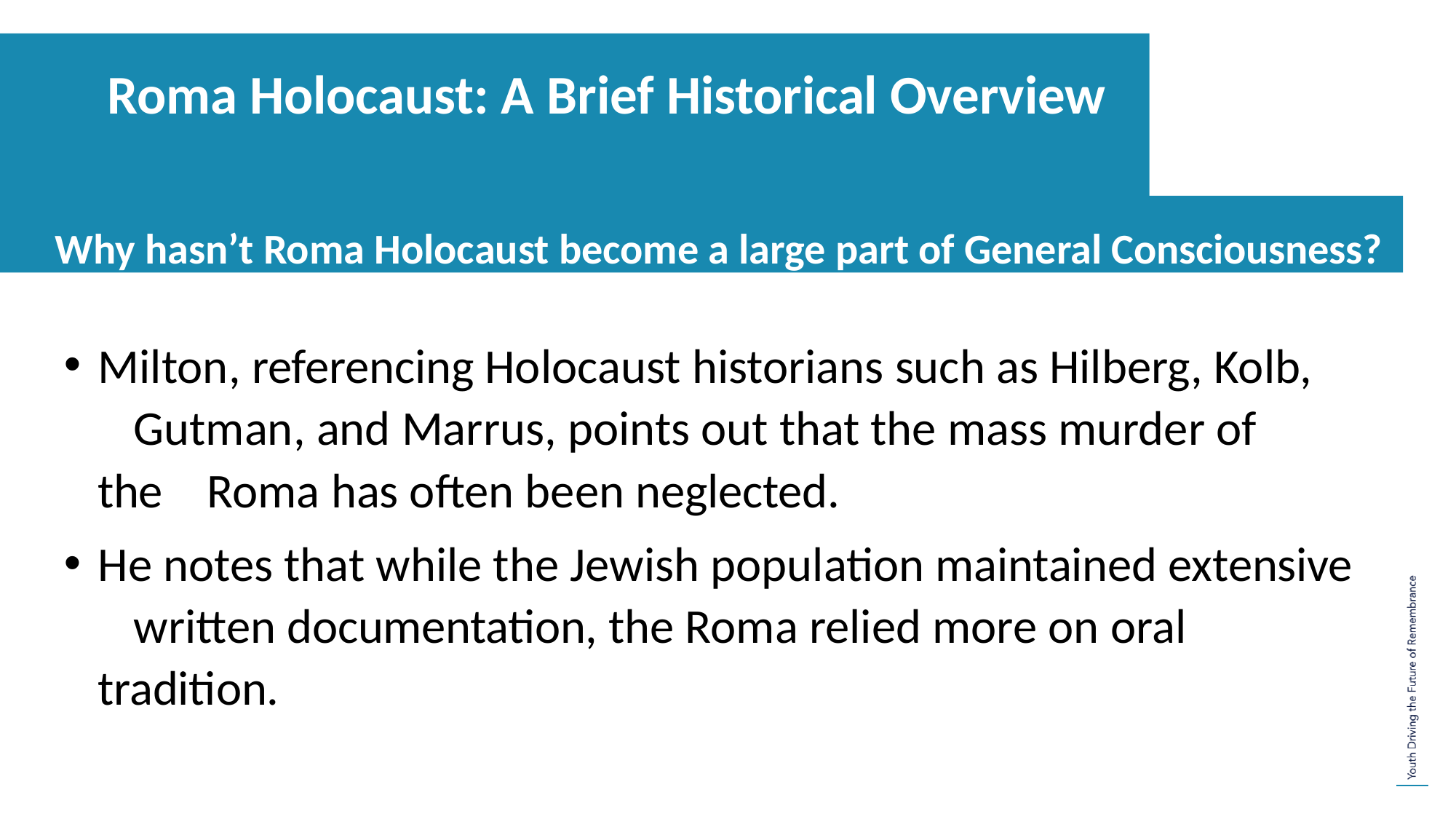

# Roma Holocaust: A Brief Historical Overview
Why hasn’t Roma Holocaust become a large part of General Consciousness?
Milton, referencing Holocaust historians such as Hilberg, Kolb, 	Gutman, and Marrus, points out that the mass murder of the 	Roma has often been neglected.
He notes that while the Jewish population maintained extensive 	written documentation, the Roma relied more on oral tradition.